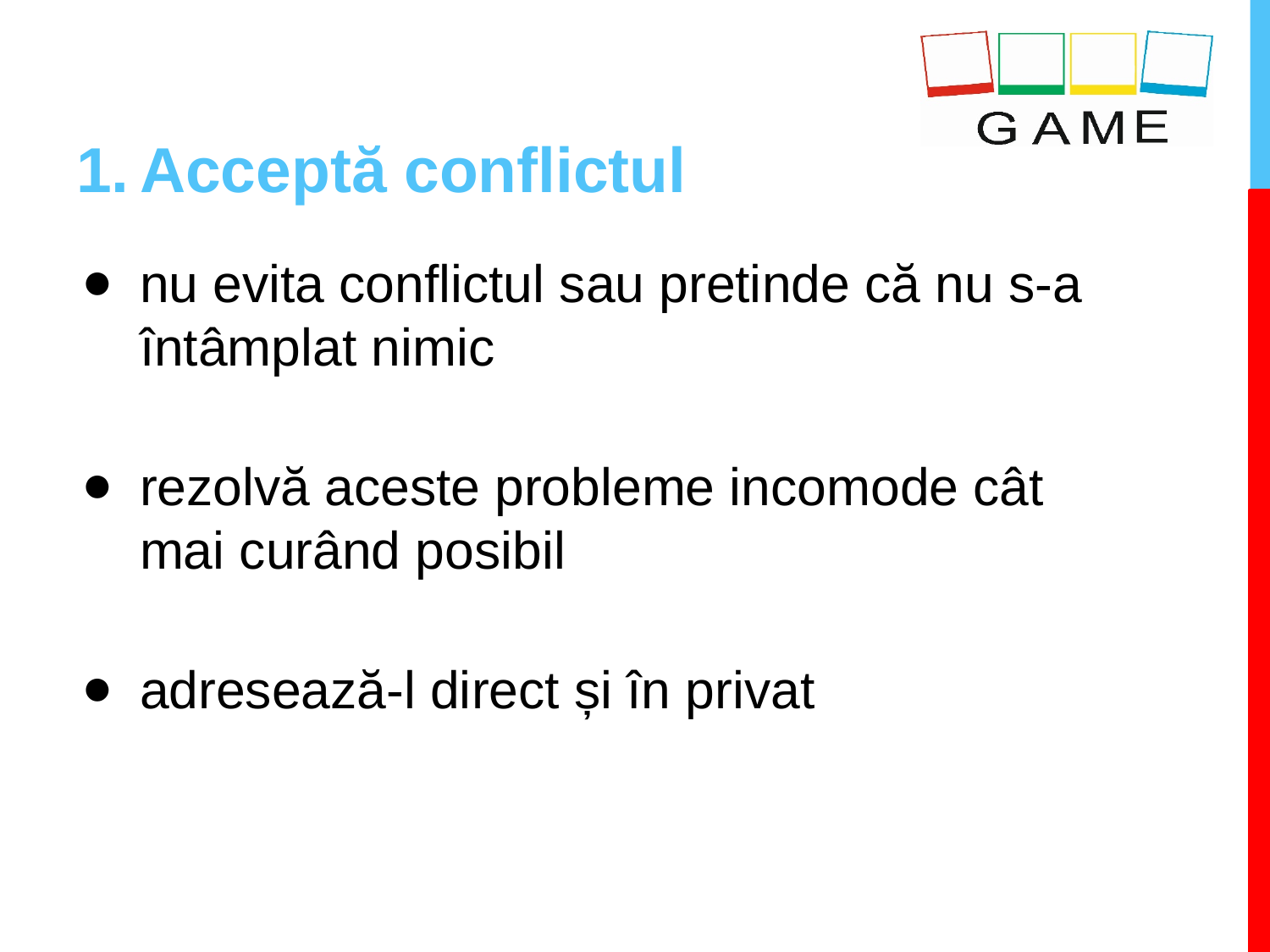

# Acceptă conflictul
nu evita conflictul sau pretinde că nu s-a întâmplat nimic

rezolvă aceste probleme incomode cât mai curând posibil

adresează-l direct și în privat